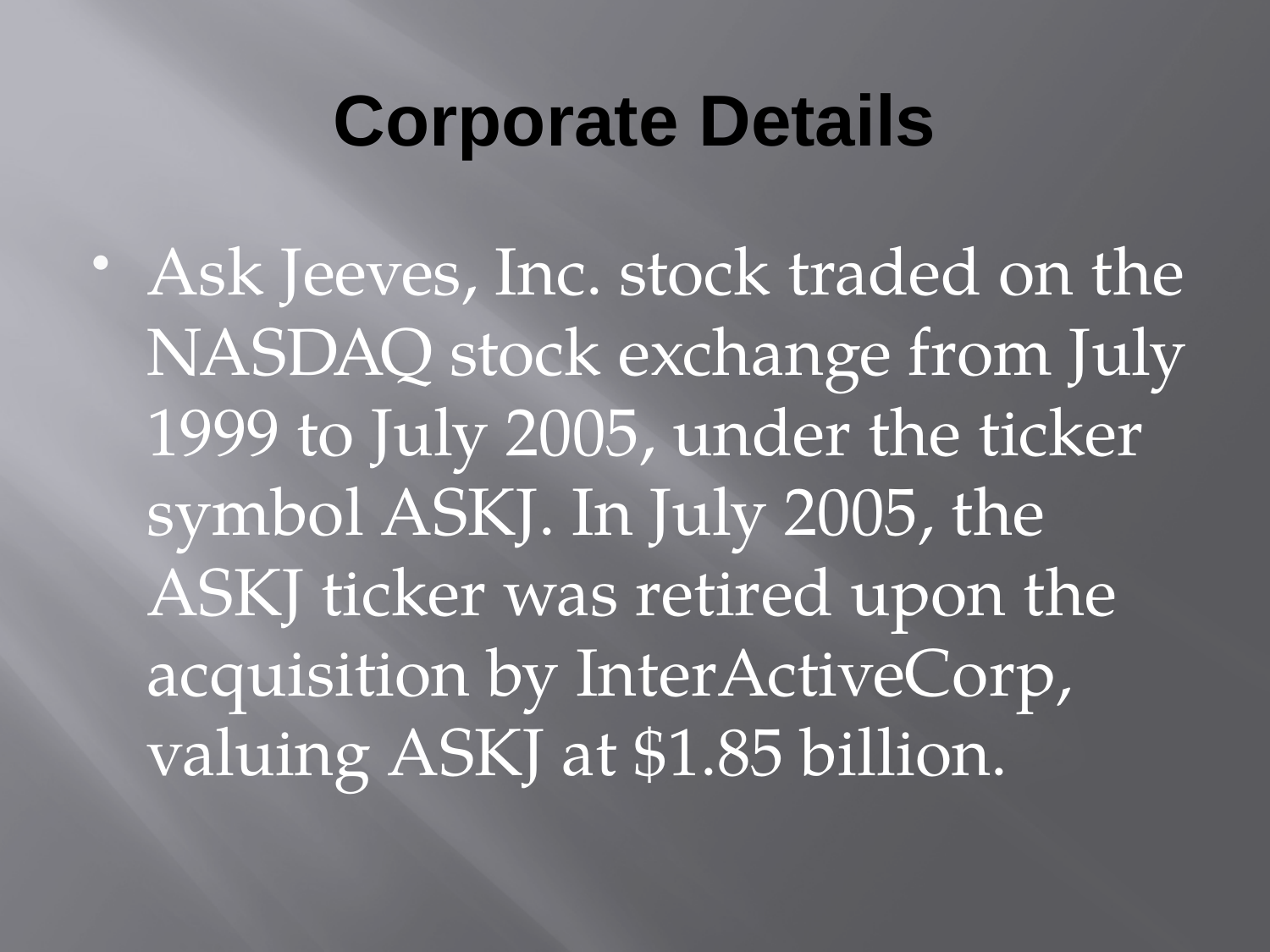

# Corporate Details
Ask Jeeves, Inc. stock traded on the NASDAQ stock exchange from July 1999 to July 2005, under the ticker symbol ASKJ. In July 2005, the ASKJ ticker was retired upon the acquisition by InterActiveCorp, valuing ASKJ at $1.85 billion.